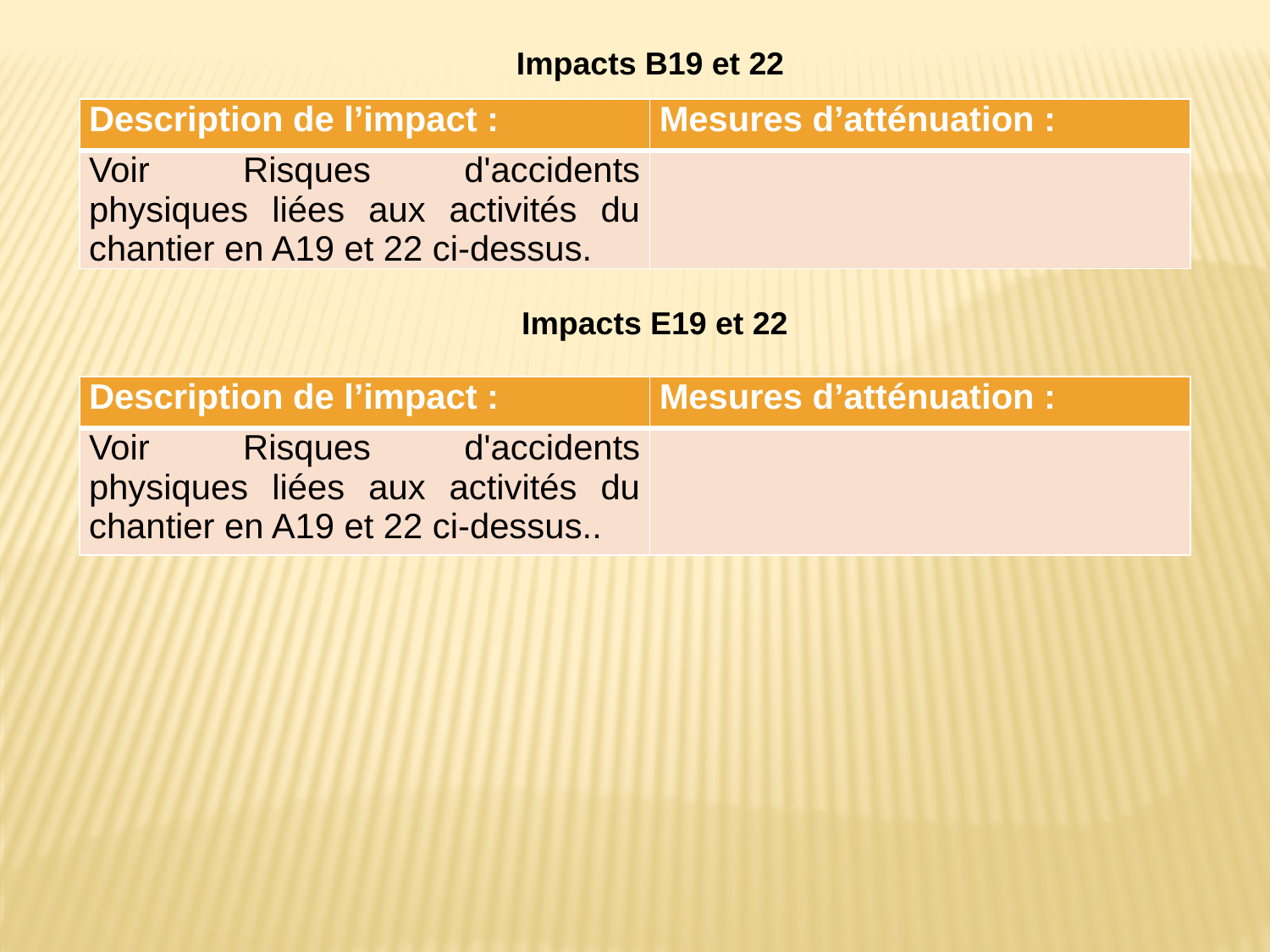

Impacts B19 et 22

| Description de l’impact : | Mesures d’atténuation : |
| --- | --- |
| Voir Risques d'accidents physiques liées aux activités du chantier en A19 et 22 ci-dessus. |  |
Impacts E19 et 22

| Description de l’impact : | Mesures d’atténuation : |
| --- | --- |
| Voir Risques d'accidents physiques liées aux activités du chantier en A19 et 22 ci-dessus.. |  |